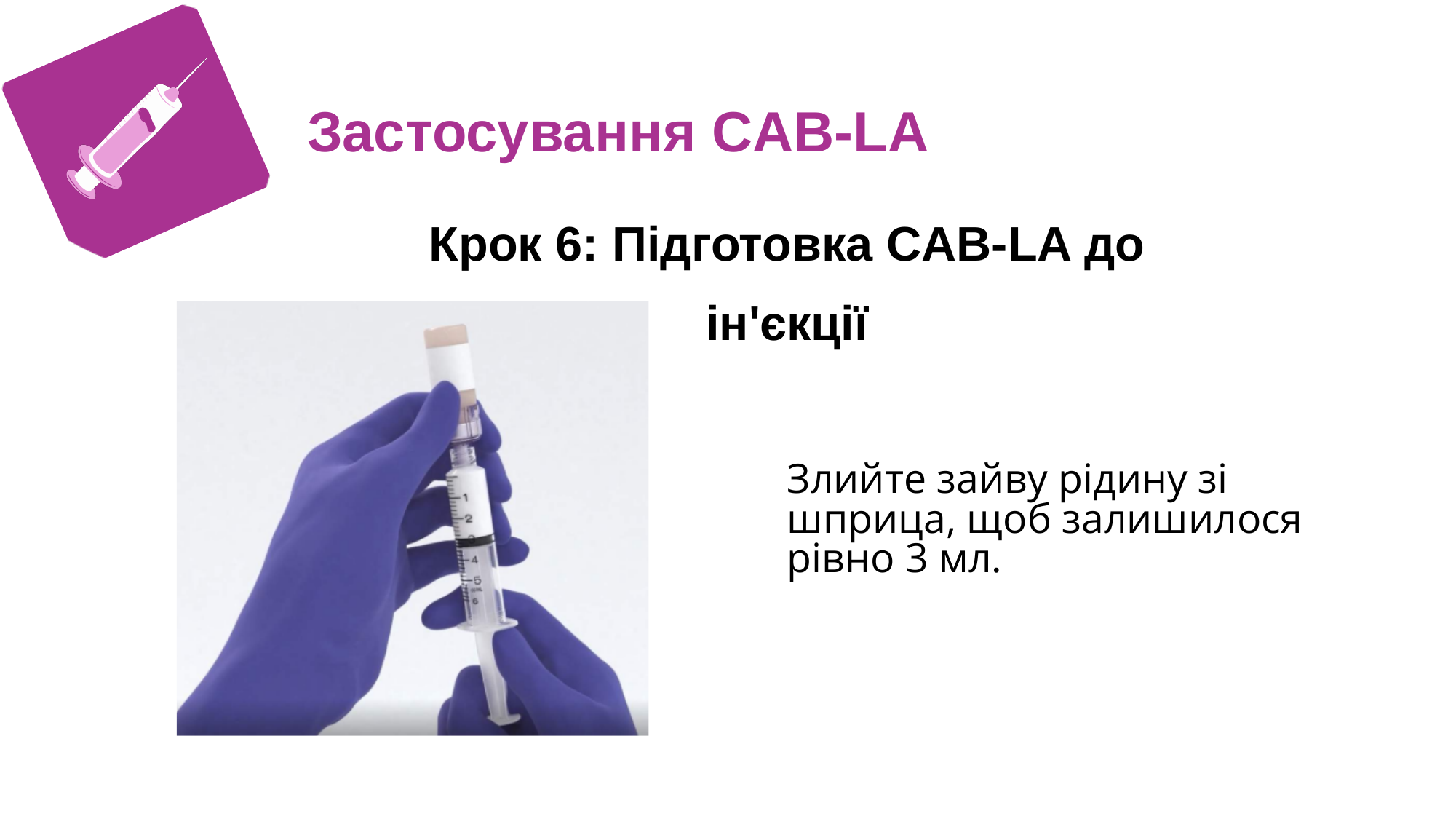

С
Застосування CAB-LA
Крок 6: Підготовка CAB-LA до ін'єкції

Злийте зайву рідину зі шприца, щоб залишилося рівно 3 мл.